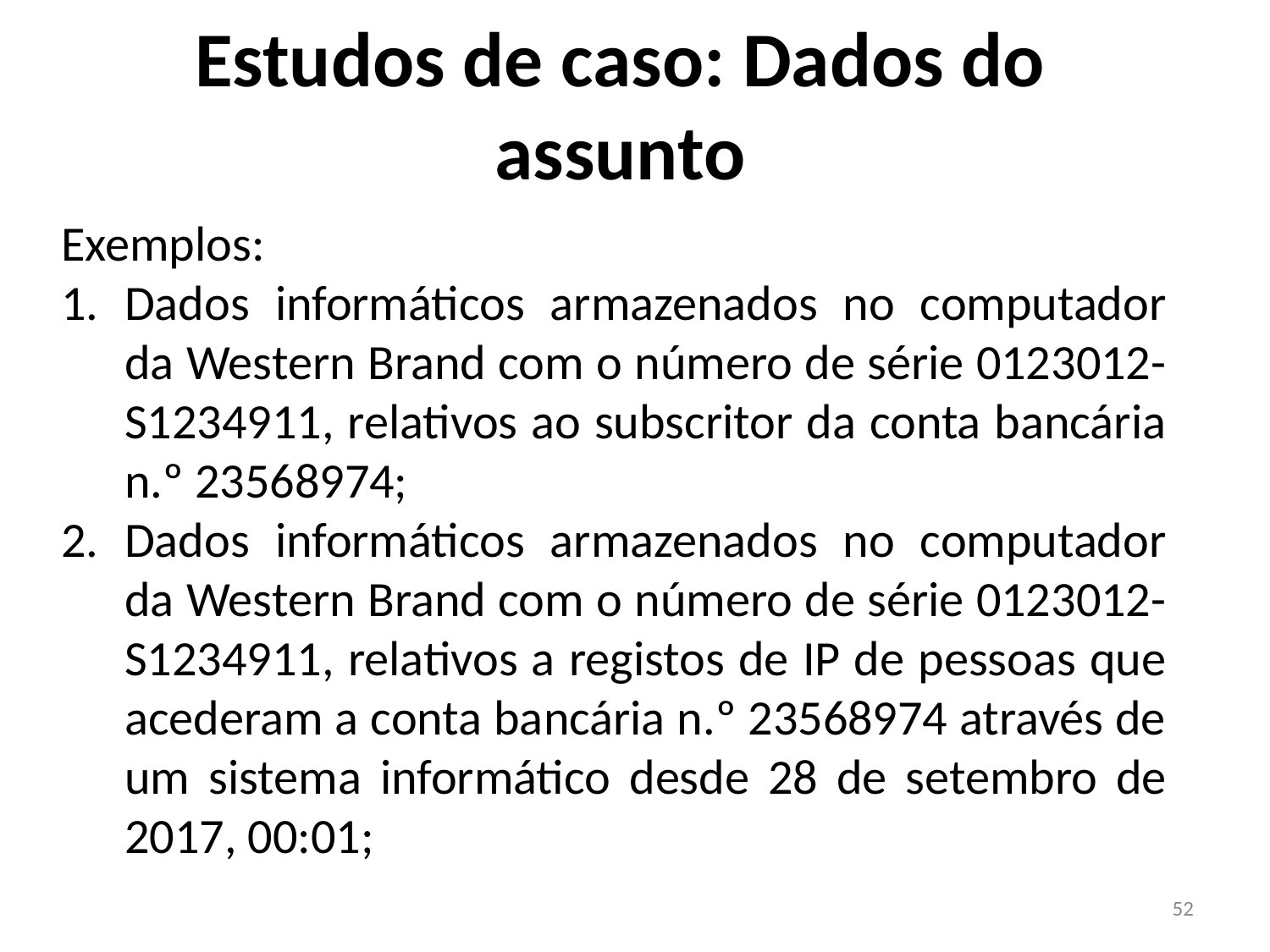

# Estudos de caso: Dados do assunto
Exemplos:
Dados informáticos armazenados no computador da Western Brand com o número de série 0123012-S1234911, relativos ao subscritor da conta bancária n.º 23568974;
Dados informáticos armazenados no computador da Western Brand com o número de série 0123012-S1234911, relativos a registos de IP de pessoas que acederam a conta bancária n.º 23568974 através de um sistema informático desde 28 de setembro de 2017, 00:01;
52